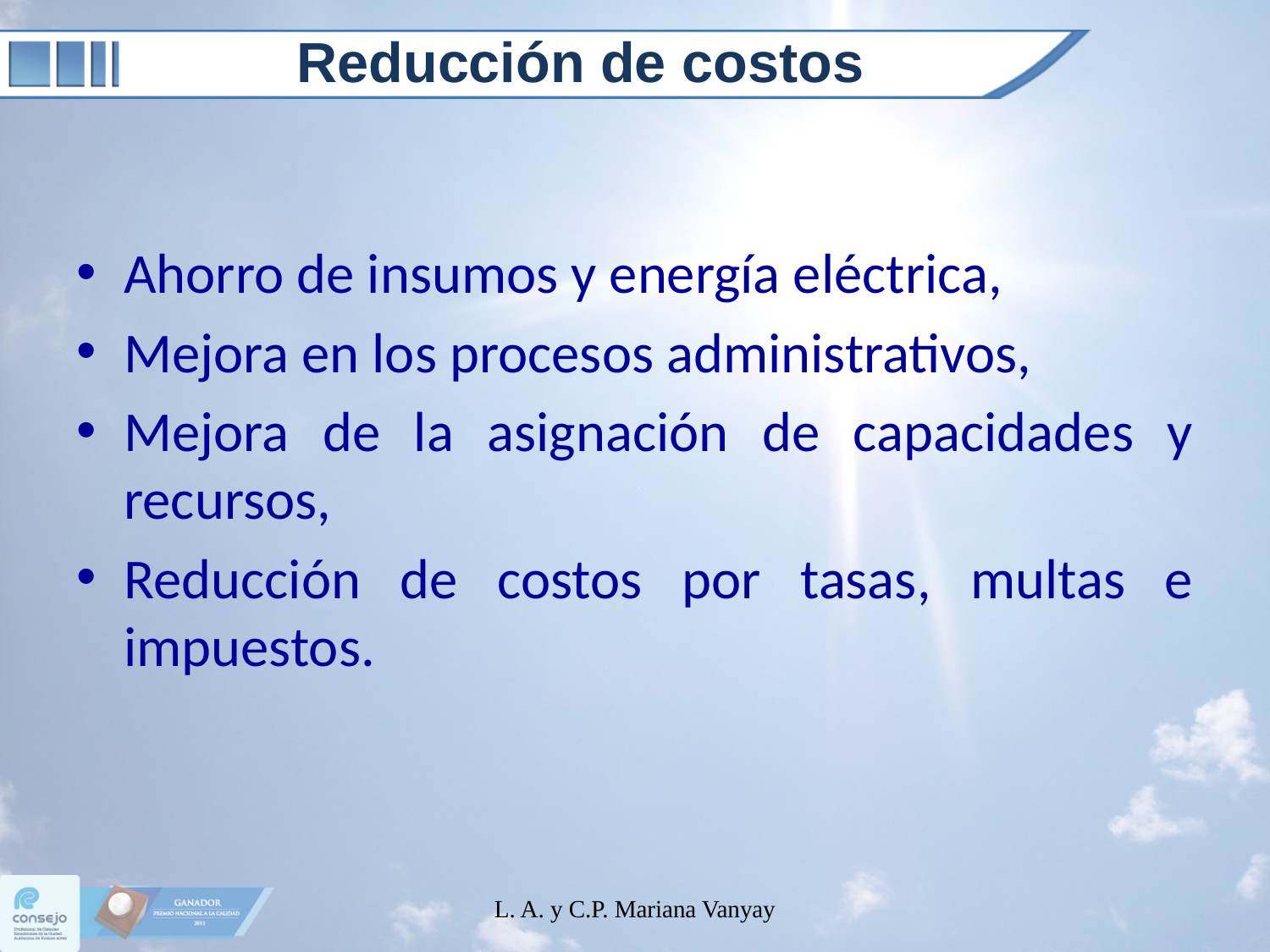

# Reducción de costos

Ahorro de insumos y energía eléctrica,
Mejora en los procesos administrativos,
Mejora de la asignación de capacidades y recursos,
Reducción de costos por tasas, multas e impuestos.

L. A. y C.P. Mariana Vanyay